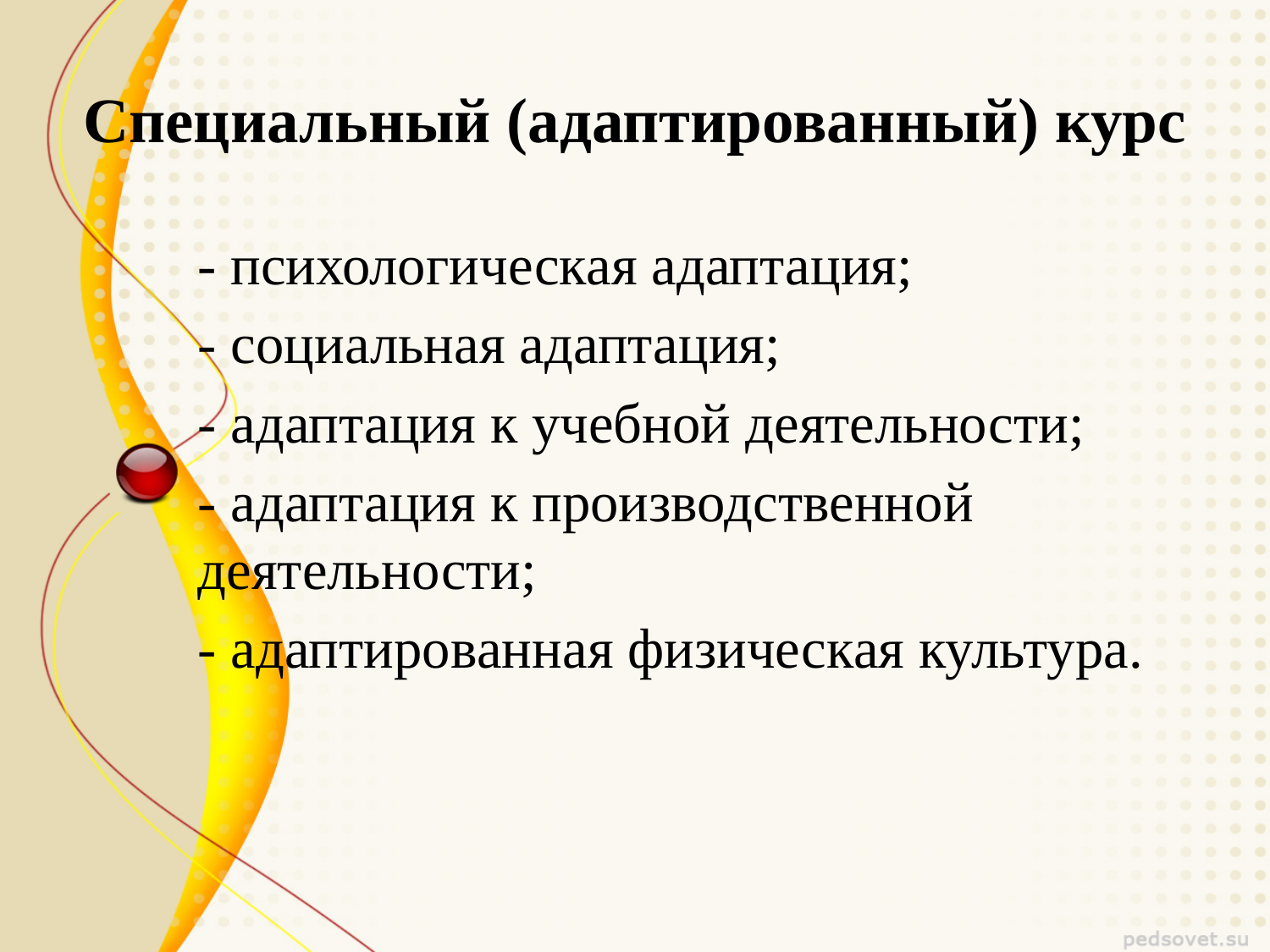

# Специальный (адаптированный) курс
- психологическая адаптация;
- социальная адаптация;
- адаптация к учебной деятельности;
- адаптация к производственной деятельности;
- адаптированная физическая культура.